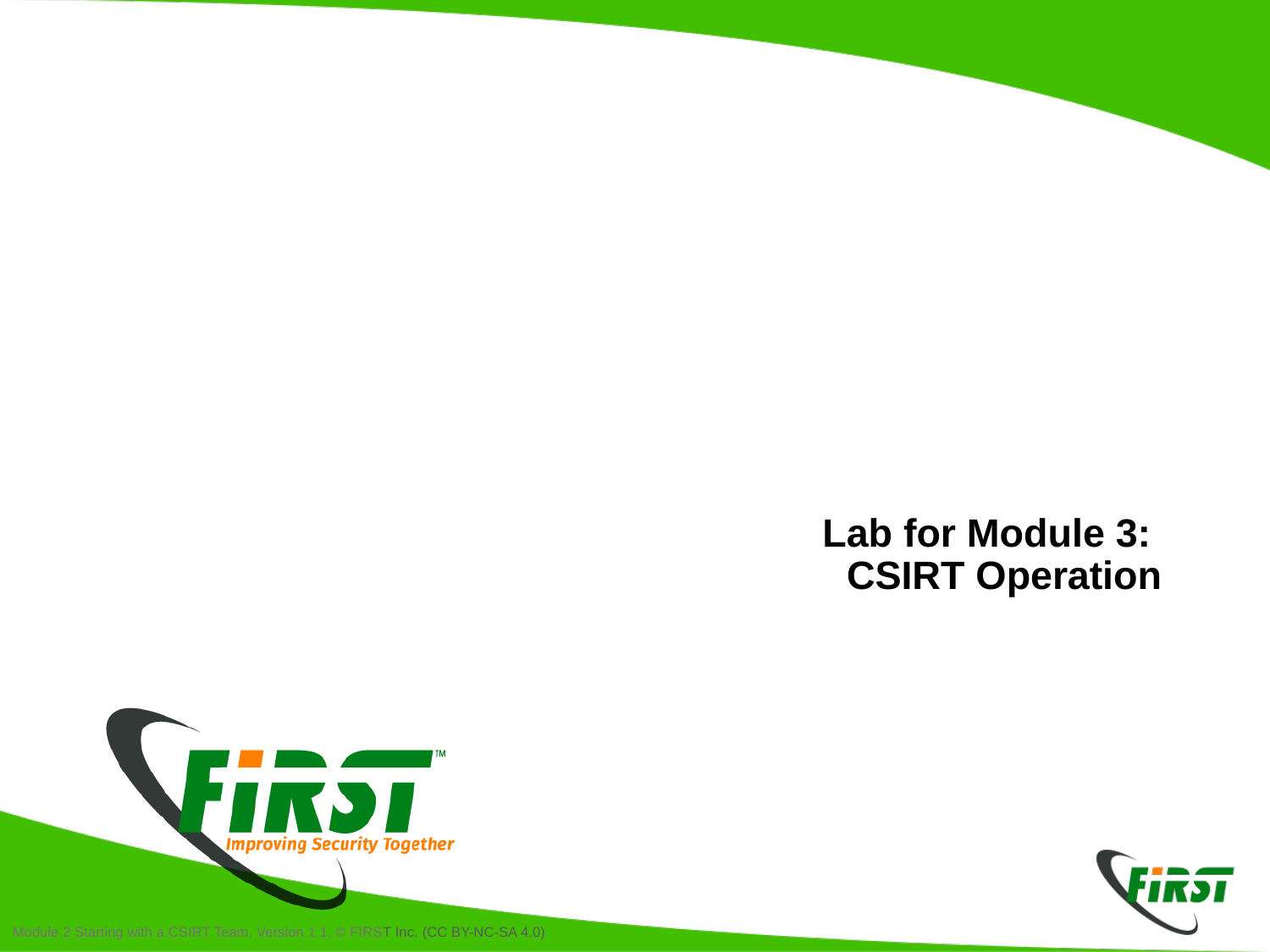

# Lab for Module 3: CSIRT Operation